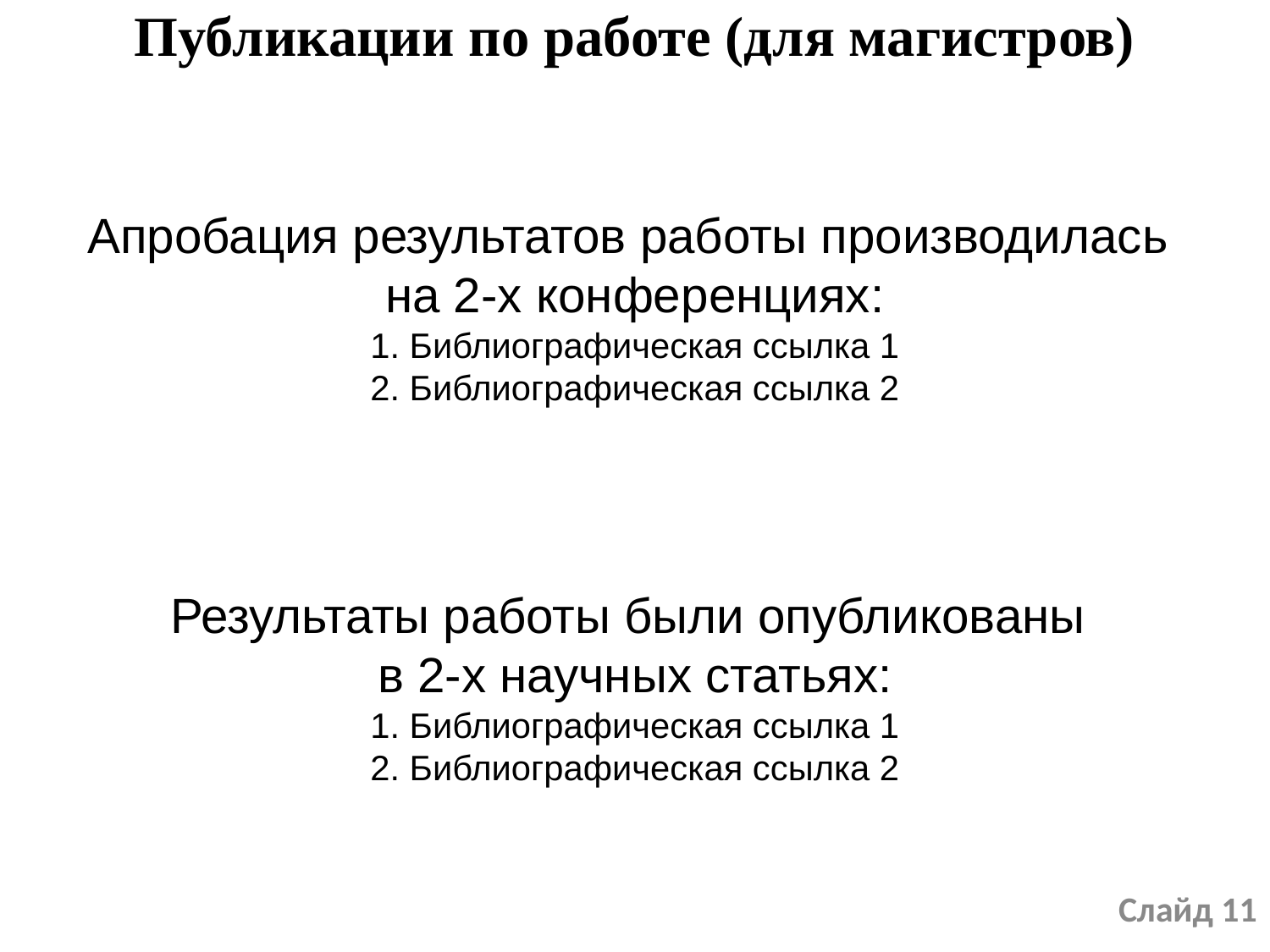

Публикации по работе (для магистров)
Апробация результатов работы производилась
на 2-х конференциях:
1. Библиографическая ссылка 1
2. Библиографическая ссылка 2
Результаты работы были опубликованы
в 2-х научных статьях:
1. Библиографическая ссылка 1
2. Библиографическая ссылка 2
Слайд 11